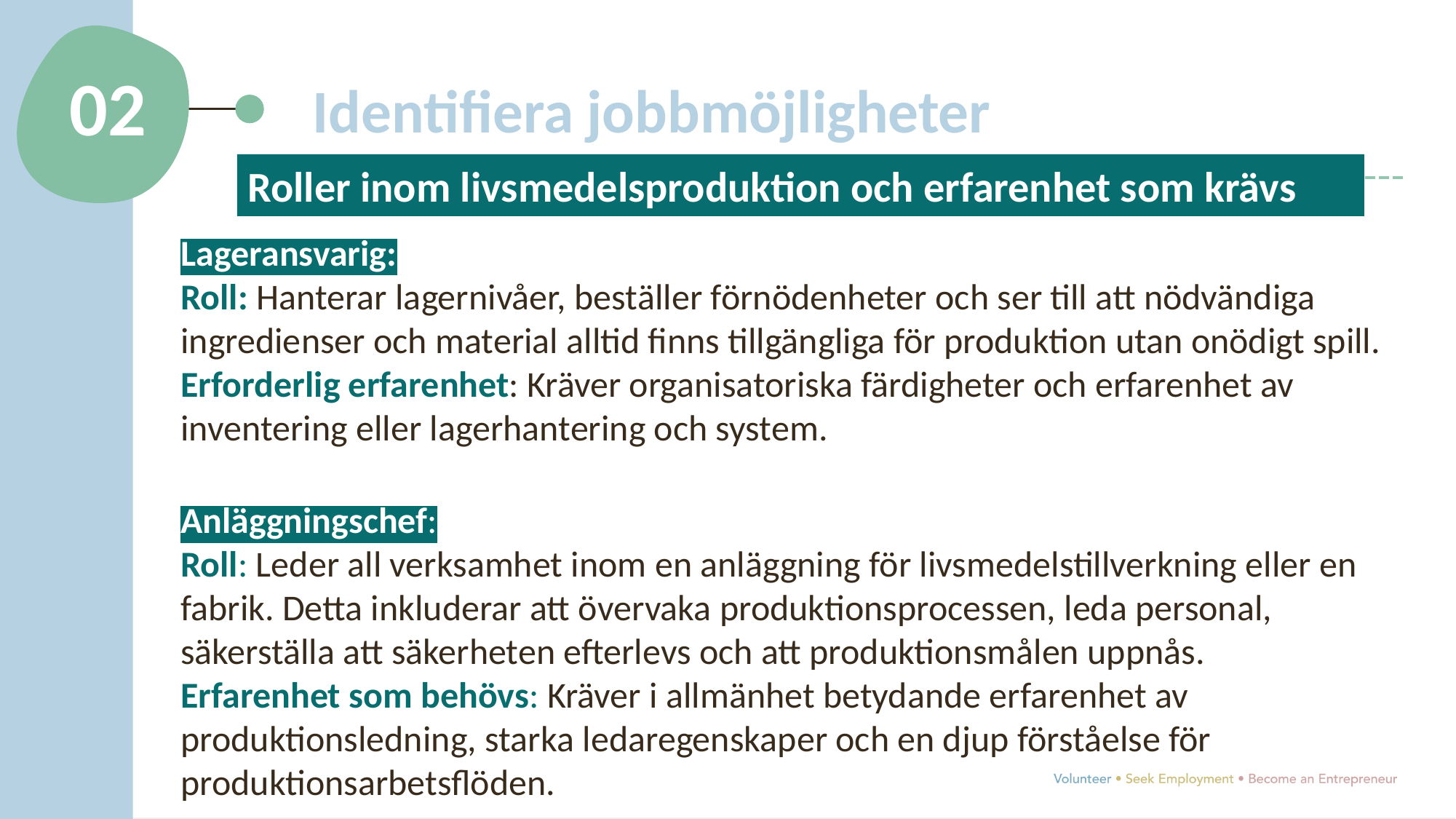

02
Identifiera jobbmöjligheter

Roller inom livsmedelsproduktion och erfarenhet som krävs
Lageransvarig:
Roll: Hanterar lagernivåer, beställer förnödenheter och ser till att nödvändiga ingredienser och material alltid finns tillgängliga för produktion utan onödigt spill.
Erforderlig erfarenhet: Kräver organisatoriska färdigheter och erfarenhet av inventering eller lagerhantering och system.

Anläggningschef:
Roll: Leder all verksamhet inom en anläggning för livsmedelstillverkning eller en fabrik. Detta inkluderar att övervaka produktionsprocessen, leda personal, säkerställa att säkerheten efterlevs och att produktionsmålen uppnås.
Erfarenhet som behövs: Kräver i allmänhet betydande erfarenhet av produktionsledning, starka ledaregenskaper och en djup förståelse för produktionsarbetsflöden.